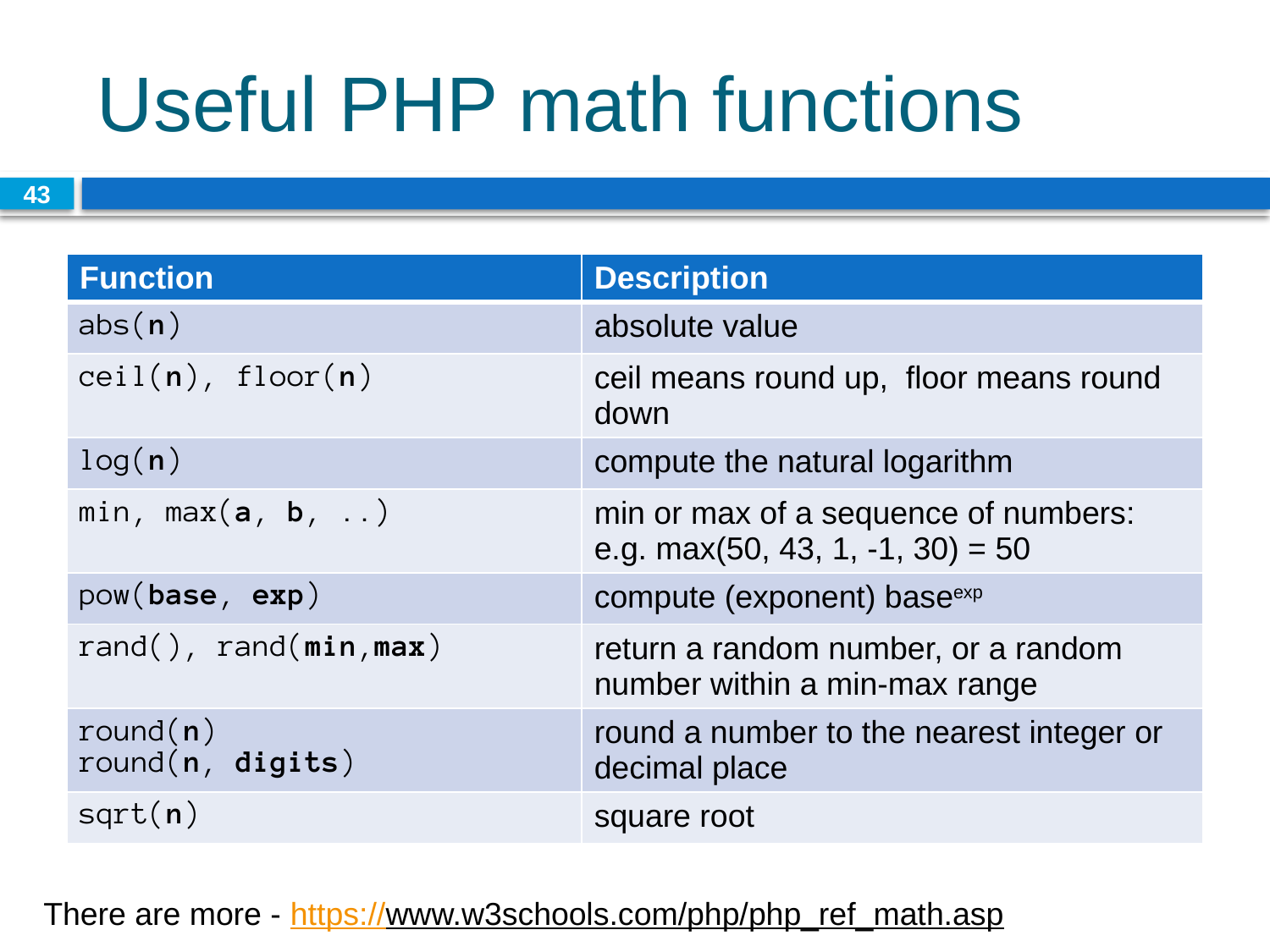

# Useful PHP math functions
43
| Function | Description |
| --- | --- |
| abs(n) | absolute value |
| ceil(n), floor(n) | ceil means round up, floor means round down |
| log(n) | compute the natural logarithm |
| min, max(a, b, ..) | min or max of a sequence of numbers: e.g. max(50, 43, 1, -1, 30) = 50 |
| pow(base, exp) | compute (exponent) baseexp |
| rand(), rand(min,max) | return a random number, or a random number within a min-max range |
| round(n) round(n, digits) | round a number to the nearest integer or decimal place |
| sqrt(n) | square root |
There are more - https://www.w3schools.com/php/php_ref_math.asp